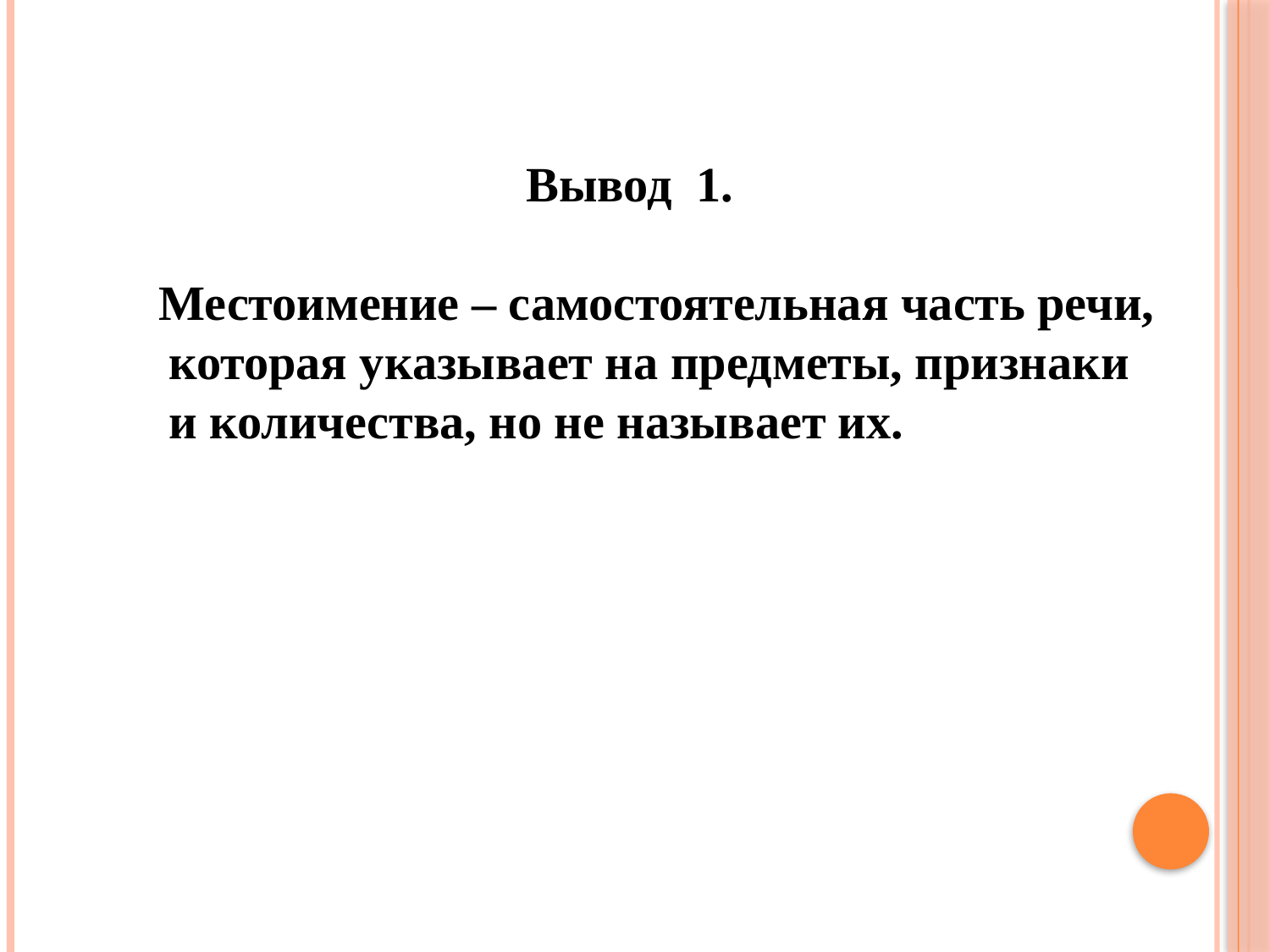

Вывод  1.

     Местоимение – самостоятельная часть речи, которая указывает на предметы, признаки и количества, но не называет их.